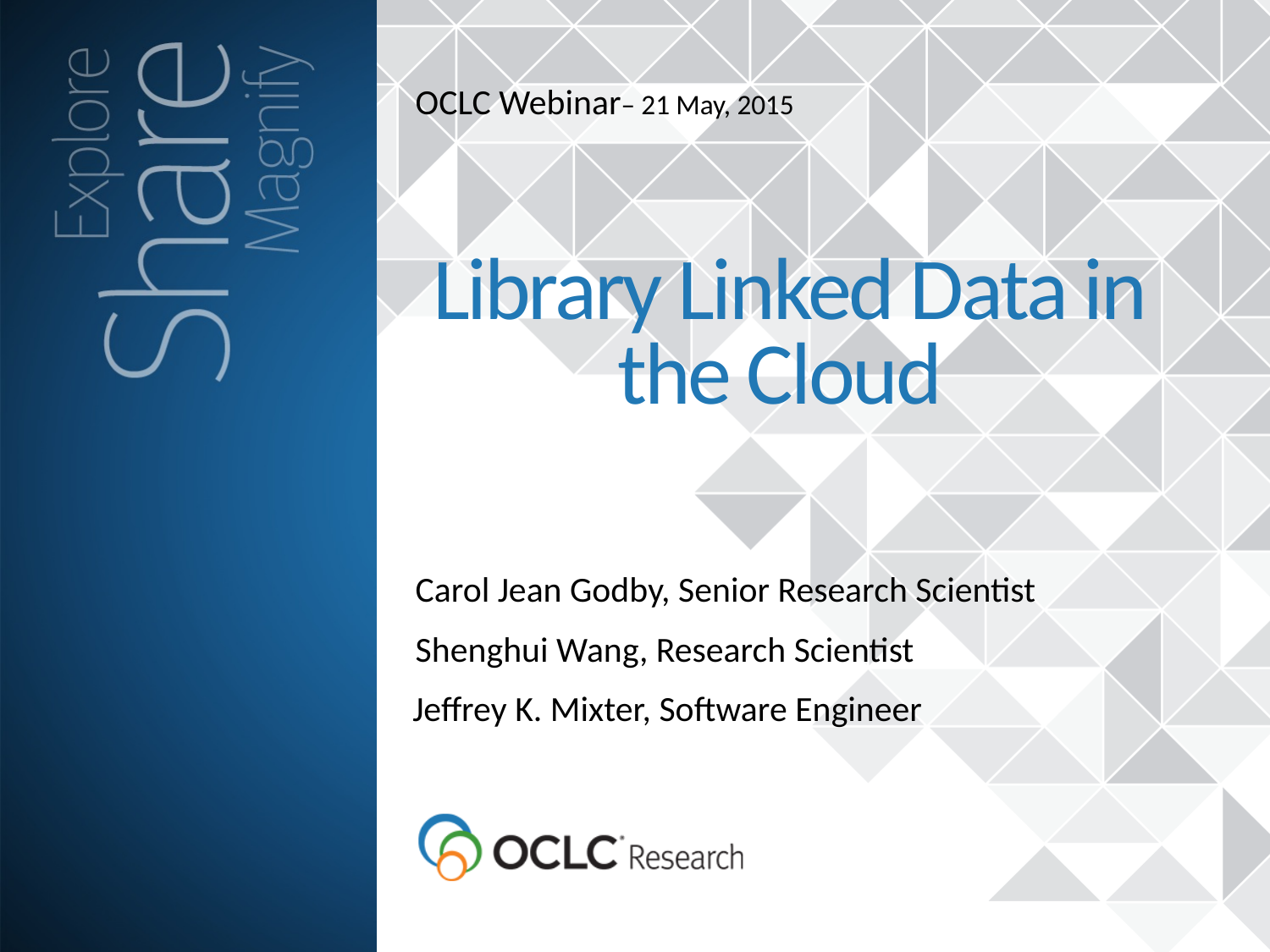

OCLC Webinar– 21 May, 2015

Library Linked Data in the Cloud

Carol Jean Godby, Senior Research Scientist
Shenghui Wang, Research Scientist
Jeffrey K. Mixter, Software Engineer